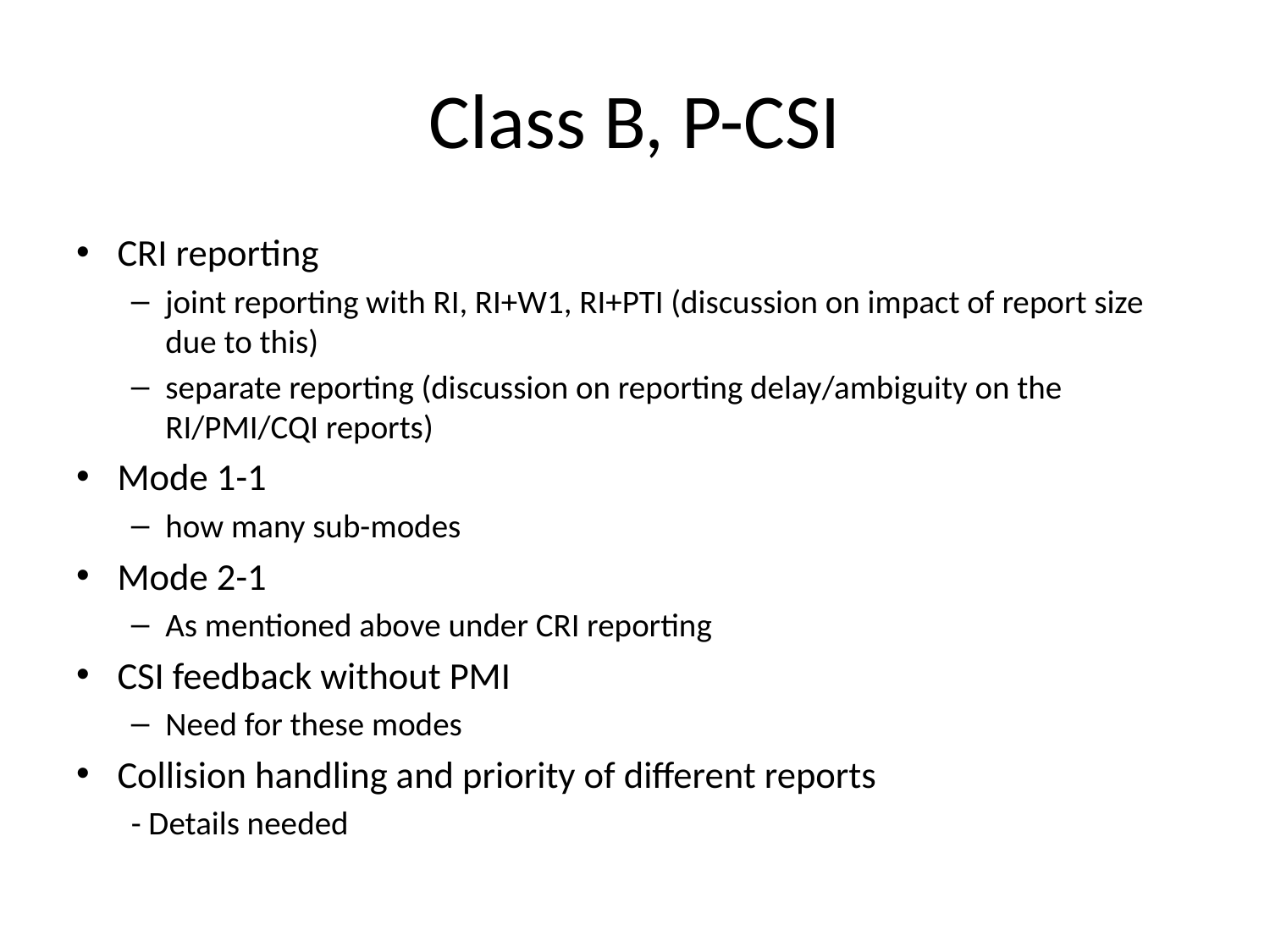

# Class B, P-CSI
CRI reporting
joint reporting with RI, RI+W1, RI+PTI (discussion on impact of report size due to this)
separate reporting (discussion on reporting delay/ambiguity on the RI/PMI/CQI reports)
Mode 1-1
how many sub-modes
Mode 2-1
As mentioned above under CRI reporting
CSI feedback without PMI
Need for these modes
Collision handling and priority of different reports
- Details needed